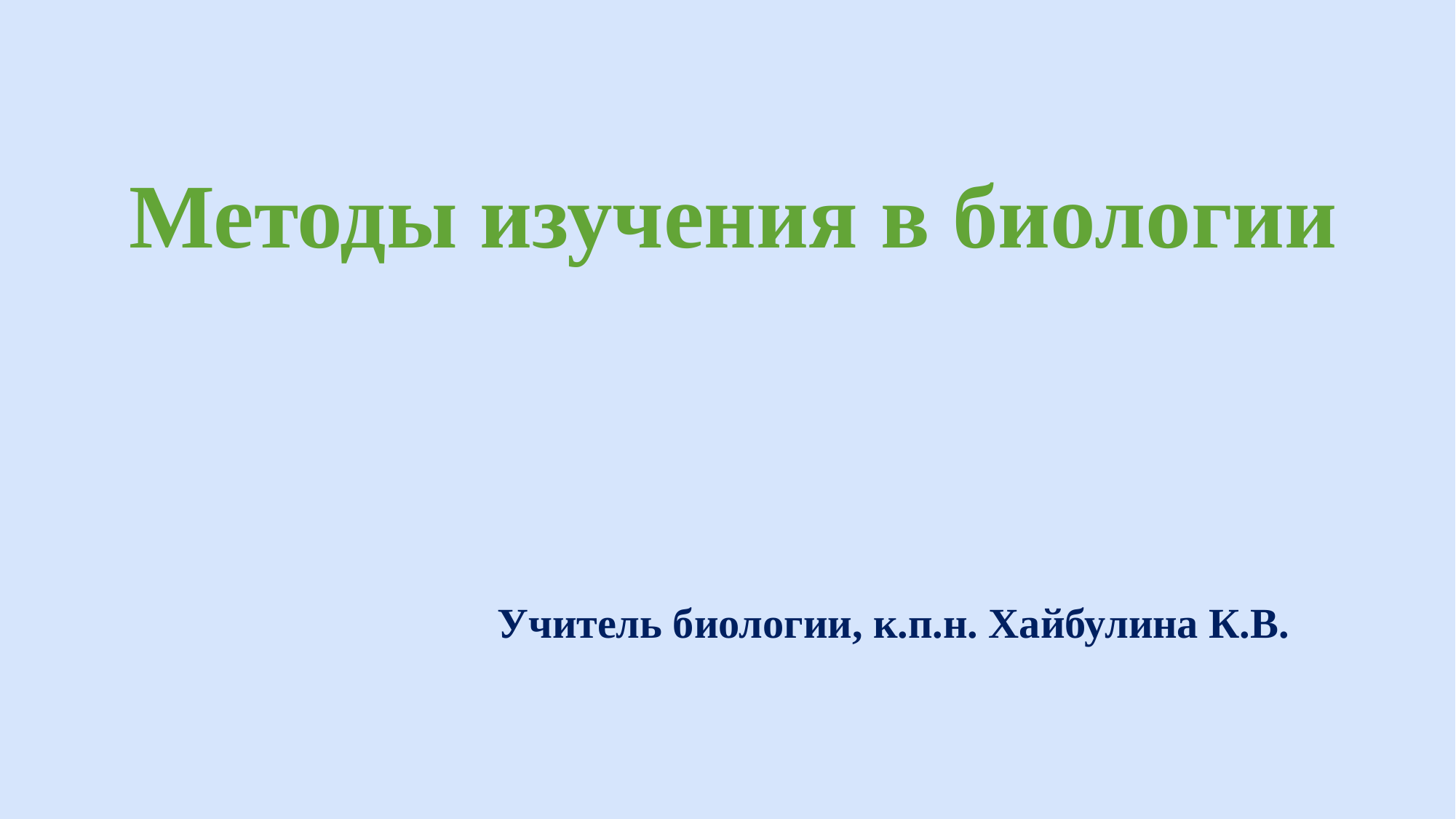

Методы изучения в биологии
Учитель биологии, к.п.н. Хайбулина К.В.